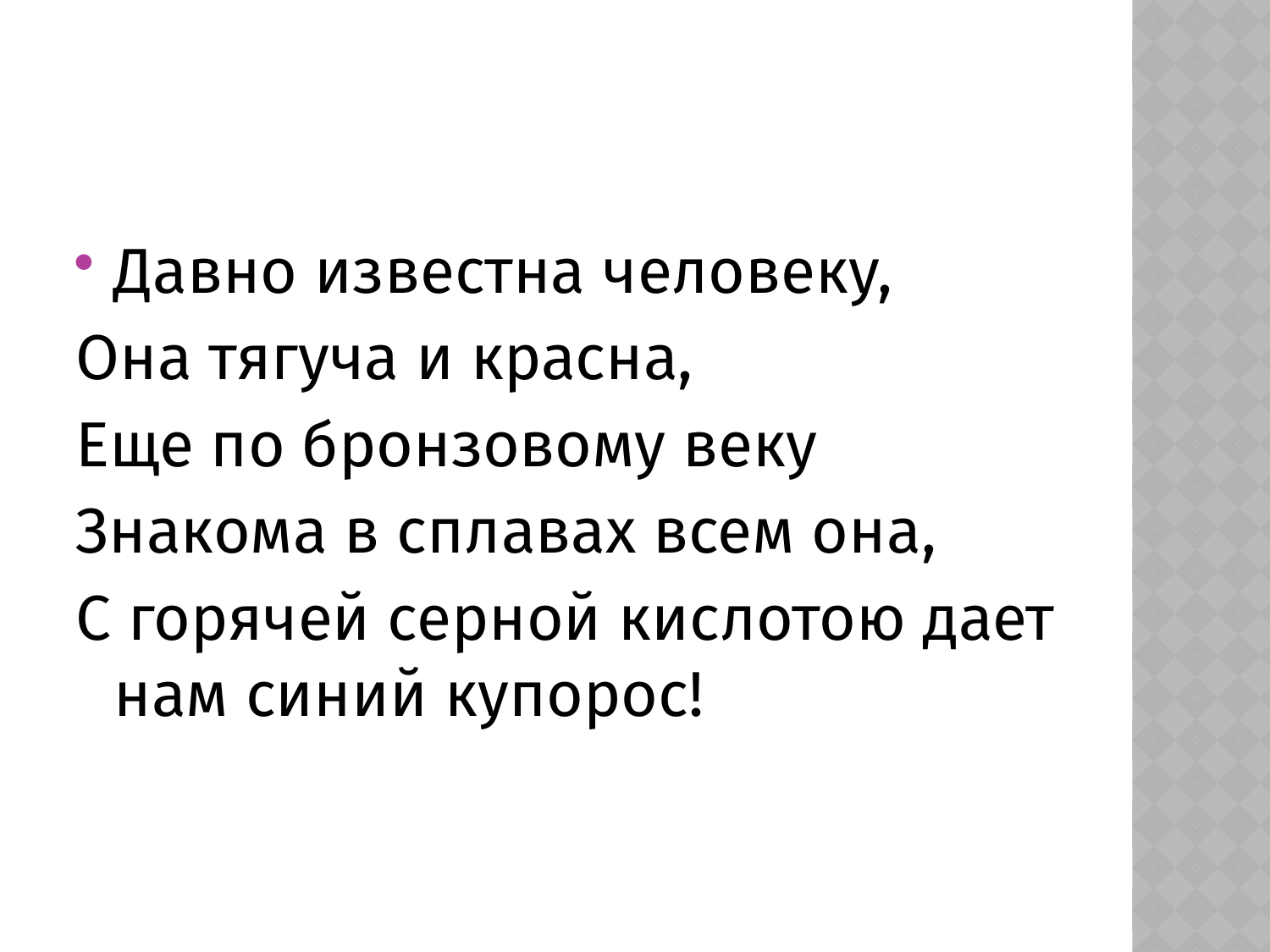

#
Давно известна человеку,
Она тягуча и красна,
Еще по бронзовому веку
Знакома в сплавах всем она,
С горячей серной кислотою дает нам синий купорос!